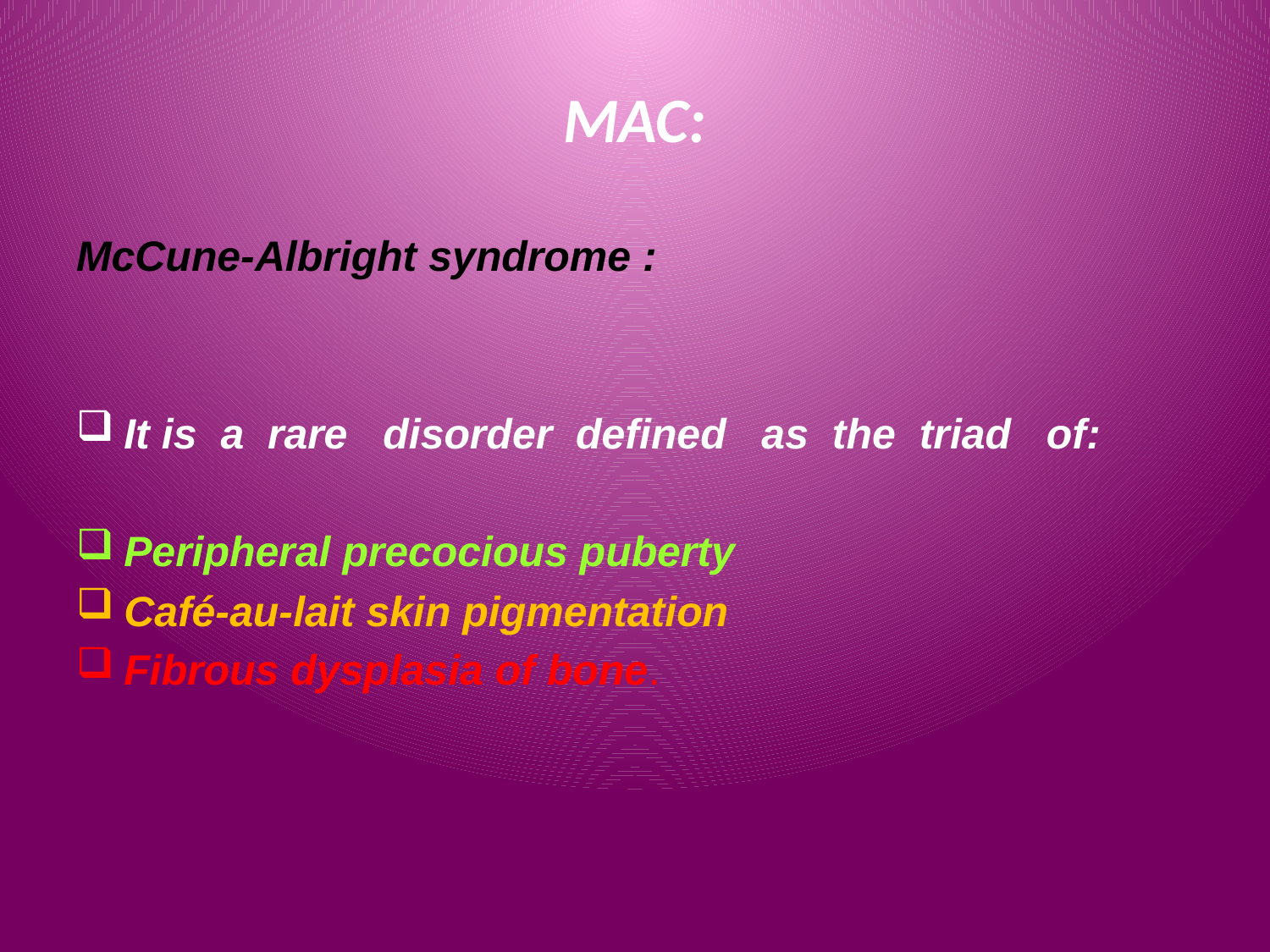

# MAC:
McCune-Albright syndrome :

It is  a  rare   disorder  defined   as  the  triad   of:

Peripheral precocious puberty
Café-au-lait skin pigmentation
Fibrous dysplasia of bone.